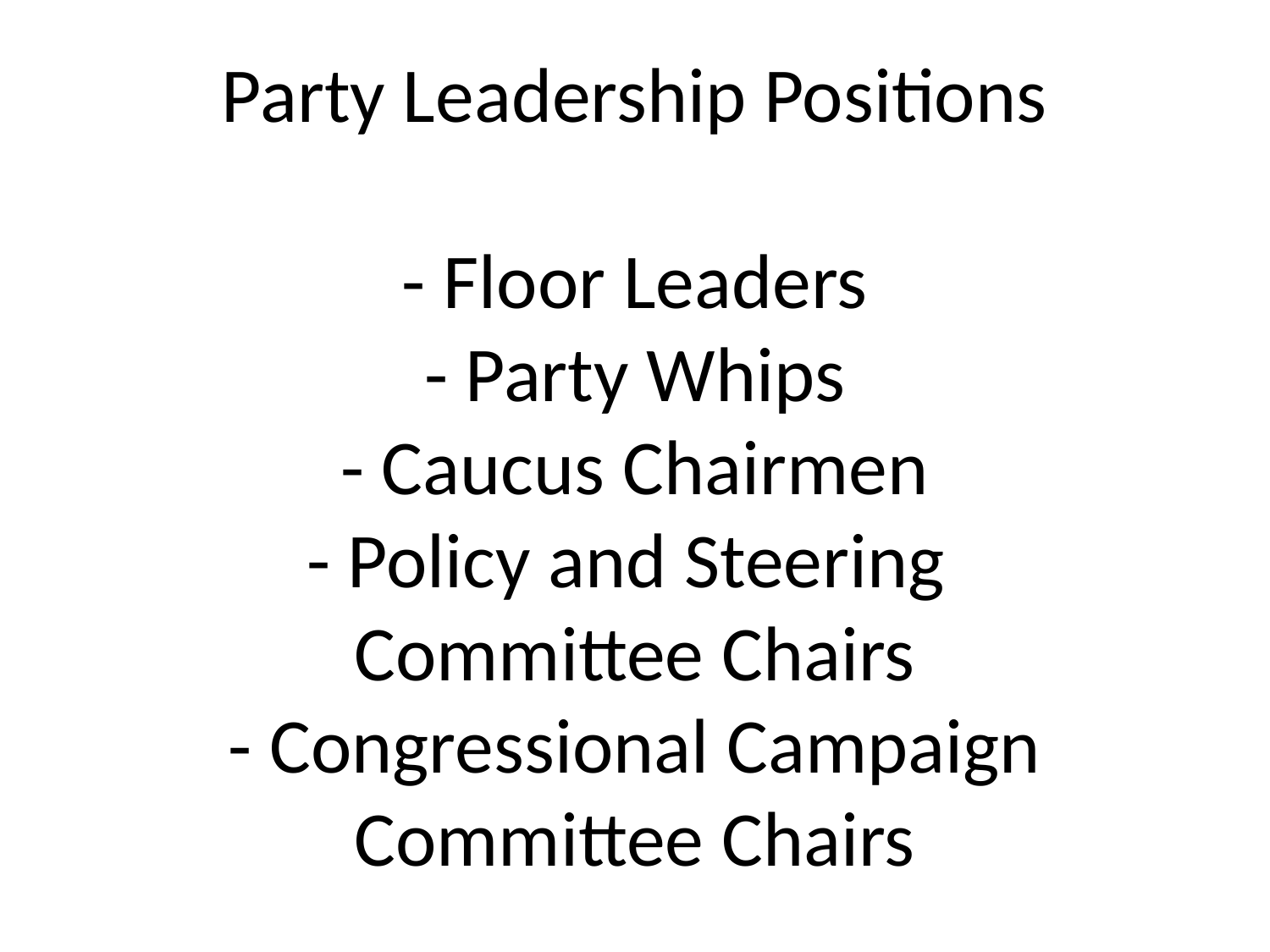

# Party Leadership Positions - Floor Leaders - Party Whips - Caucus Chairmen - Policy and Steering Committee Chairs - Congressional Campaign Committee Chairs